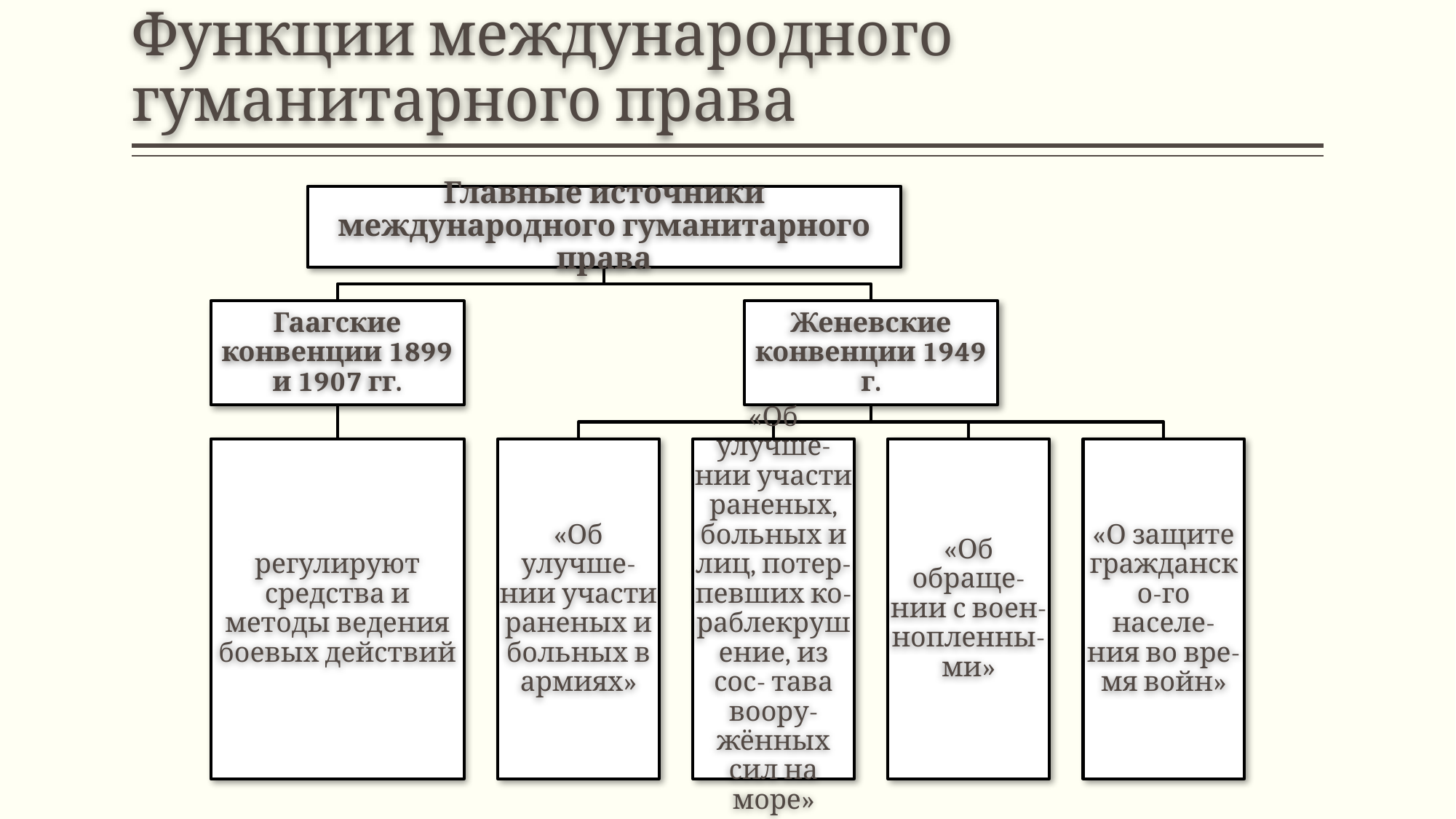

# Функции международного гуманитарного права

Главные источники международного гуманитарного права

Гаагские конвенции 1899 и 1907 гг.

Женевские конвенции 1949 г.

регулируют средства и методы ведения боевых действий

«Об улучше- нии участи раненых и больных в армиях»

«Об улучше- нии участи раненых, больных и лиц, потер- певших ко- раблекрушение, из сос- тава воору- жённых сил на море»

«Об обраще- нии с воен- нопленны- ми»

«О защите гражданско-го населе- ния во вре- мя войн»